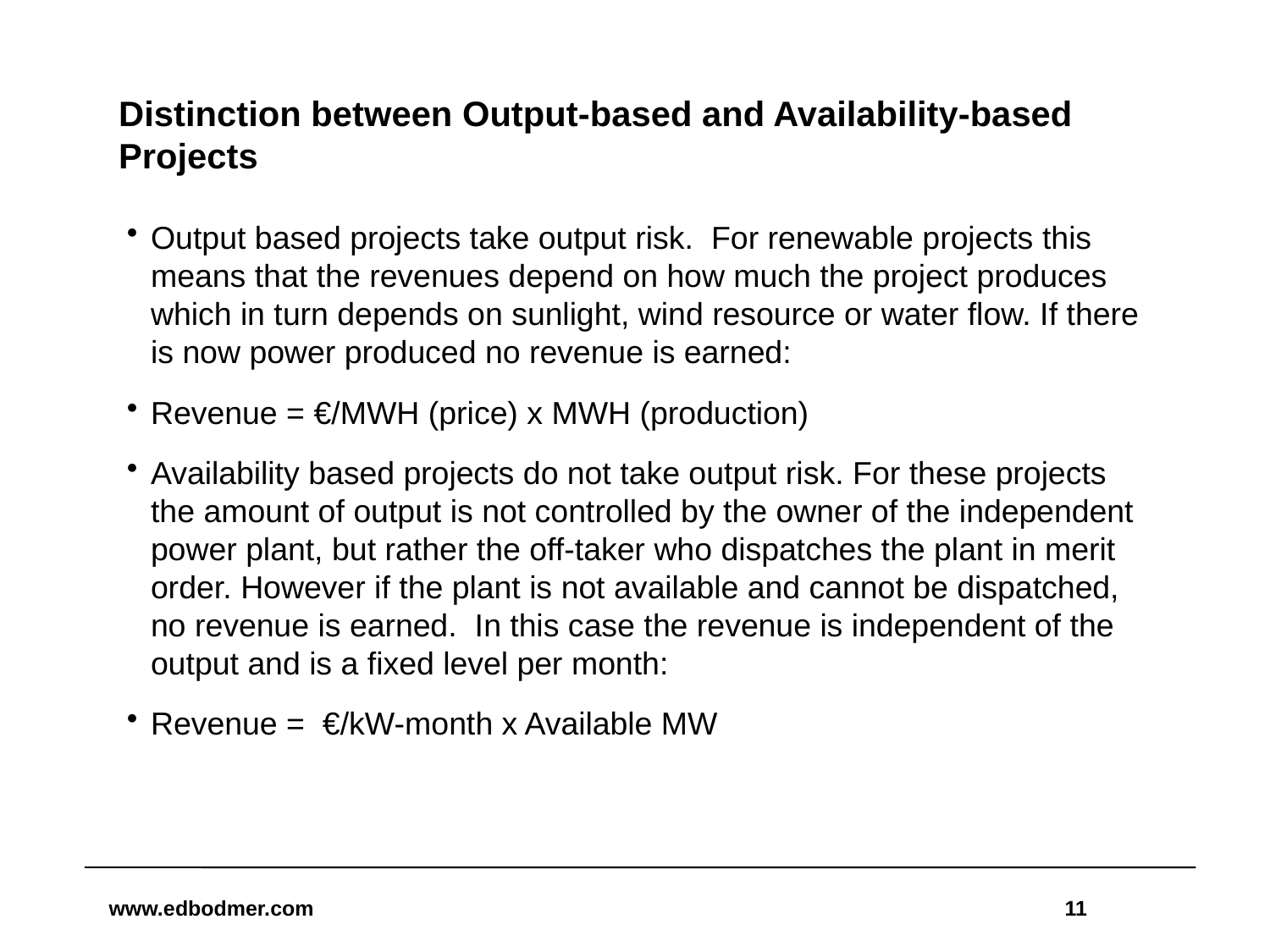

# Distinction between Output-based and Availability-based Projects
Output based projects take output risk.  For renewable projects this means that the revenues depend on how much the project produces which in turn depends on sunlight, wind resource or water flow. If there is now power produced no revenue is earned:
Revenue = €/MWH (price) x MWH (production)
Availability based projects do not take output risk. For these projects the amount of output is not controlled by the owner of the independent power plant, but rather the off-taker who dispatches the plant in merit order. However if the plant is not available and cannot be dispatched, no revenue is earned.  In this case the revenue is independent of the output and is a fixed level per month:
Revenue =  €/kW-month x Available MW